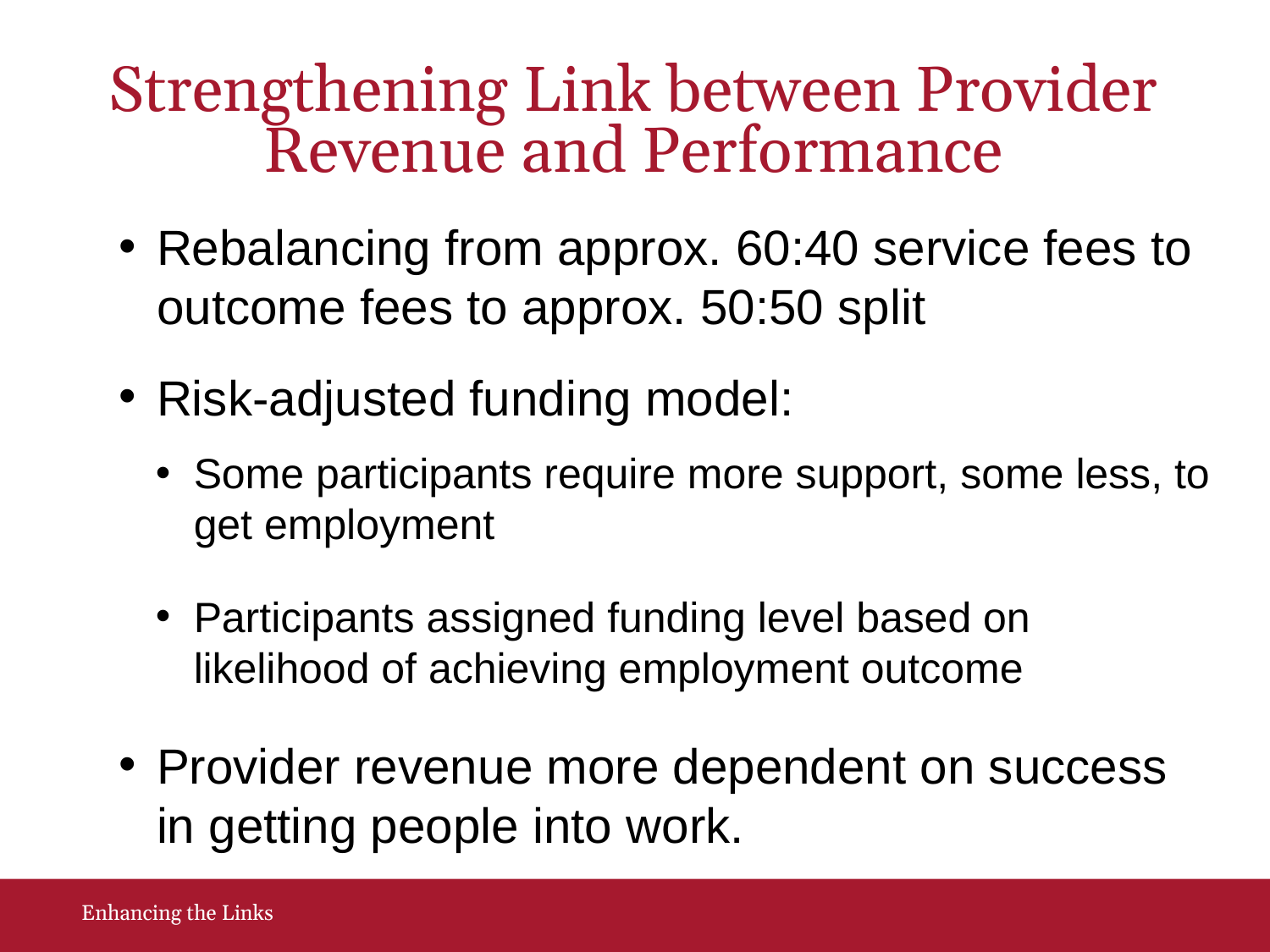

# Strengthening Link between Provider Revenue and Performance
Rebalancing from approx. 60:40 service fees to outcome fees to approx. 50:50 split
Risk-adjusted funding model:
Some participants require more support, some less, to get employment
Participants assigned funding level based on likelihood of achieving employment outcome
Provider revenue more dependent on success in getting people into work.
Enhancing the Links